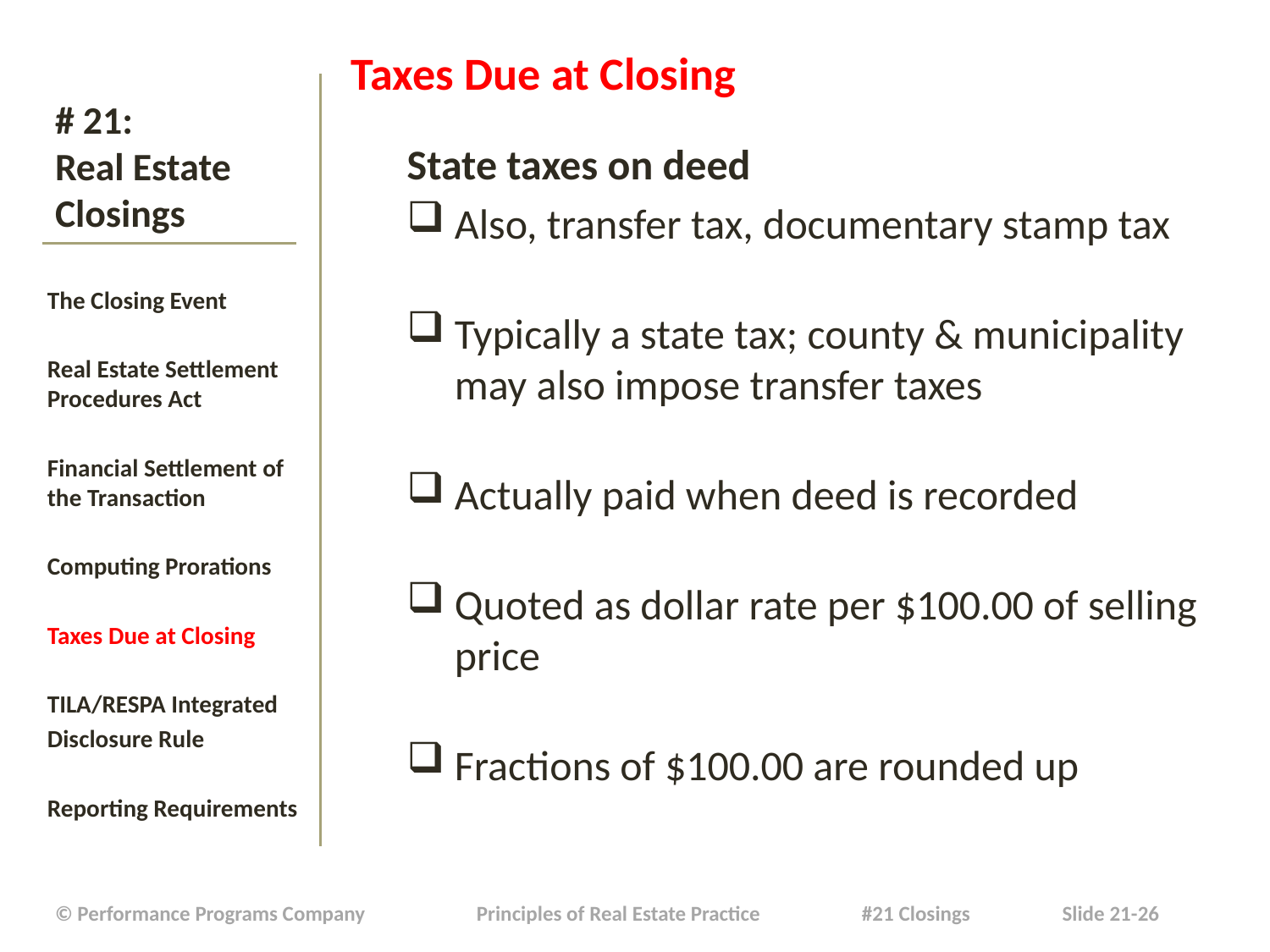

Taxes Due at Closing

State taxes on deed
Also, transfer tax, documentary stamp tax
Typically a state tax; county & municipality may also impose transfer taxes
Actually paid when deed is recorded
Quoted as dollar rate per $100.00 of selling
price
Fractions of $100.00 are rounded up

# # 21: Real Estate Closings

The Closing Event

Real Estate Settlement Procedures Act

Financial Settlement of the Transaction

Computing Prorations

Taxes Due at Closing

TILA/RESPA Integrated
Disclosure Rule

Reporting Requirements

| © Performance Programs Company Principles of Real Estate Practice #21 Closings Slide 21-26 |
| --- |